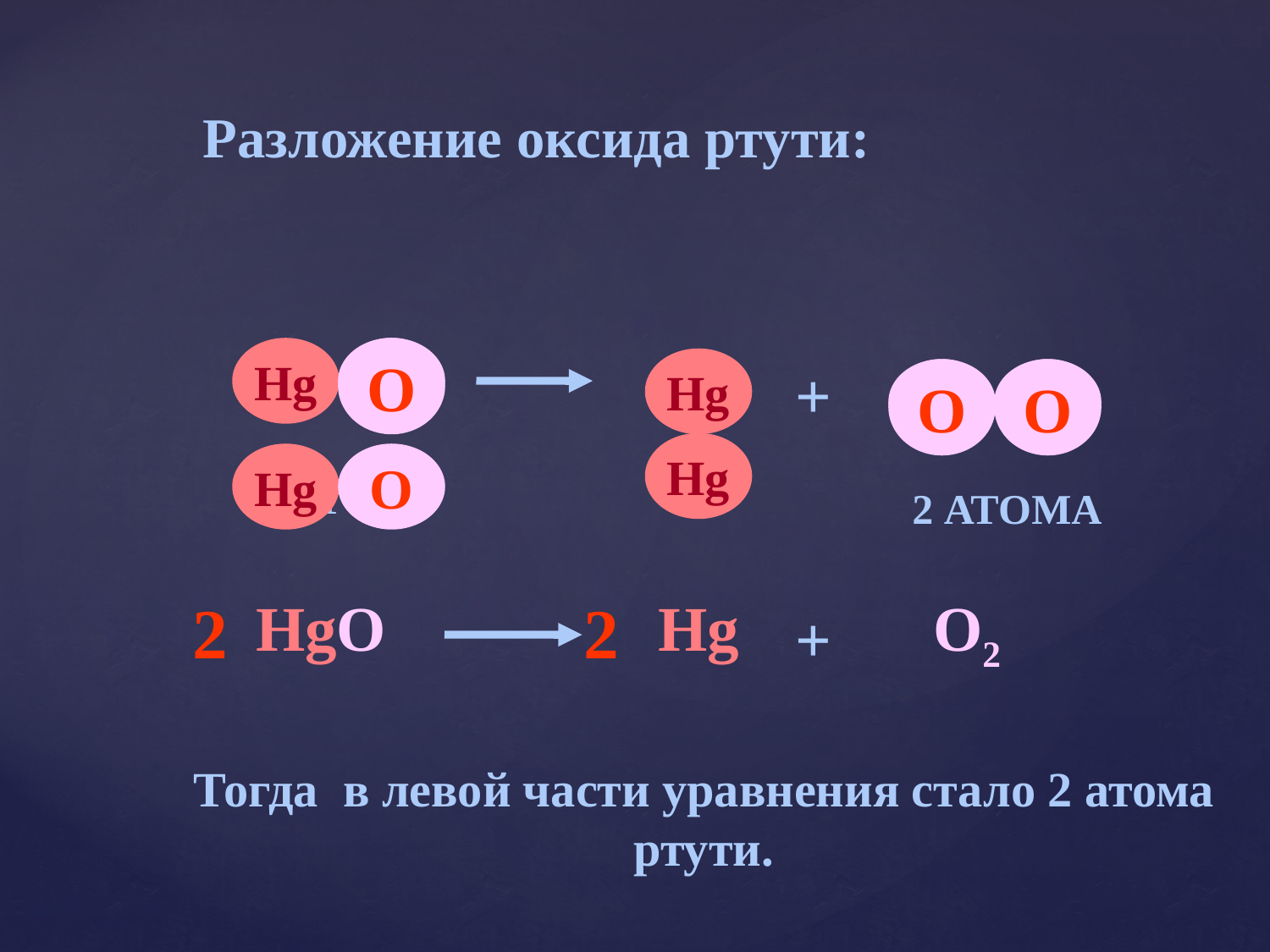

Разложение оксида ртути:
Hg
О
O
Hg
+
О
O
О
O

Hg
Hg
О
1 АТОМ
2 АТОМА
2
HgO
2
Hg
O2
+

Тогда  в левой части уравнения стало 2 атома ртути.